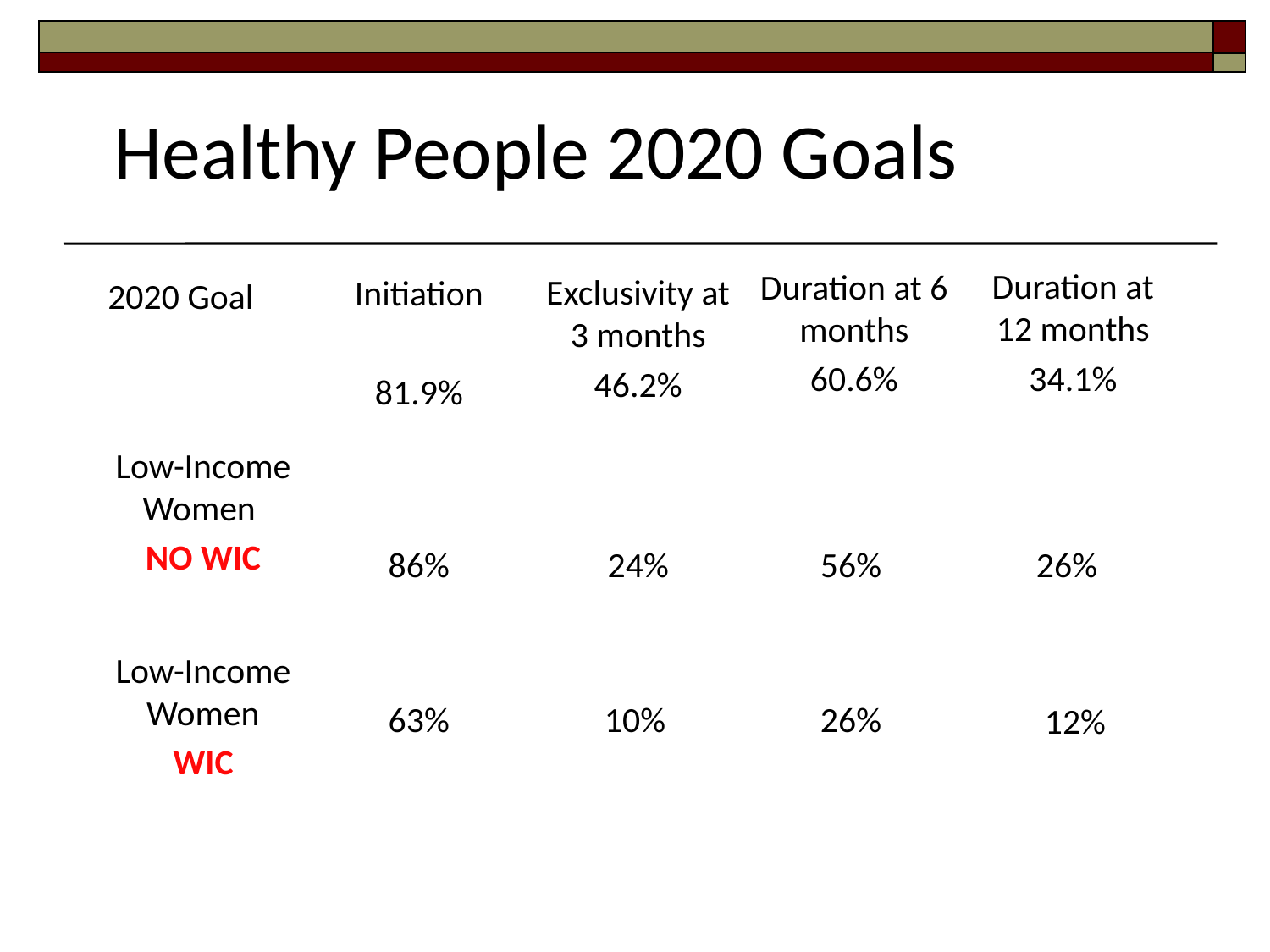

Healthy People 2020 Goals
Duration at 12 months
34.1%
Duration at 6 months
60.6%
Exclusivity at 3 months
46.2%
Initiation

81.9%
2020 Goal

Low-Income Women
NO WIC

86%

24%

56%

26%

Low-Income Women
WIC

63%

10%

26%

12%